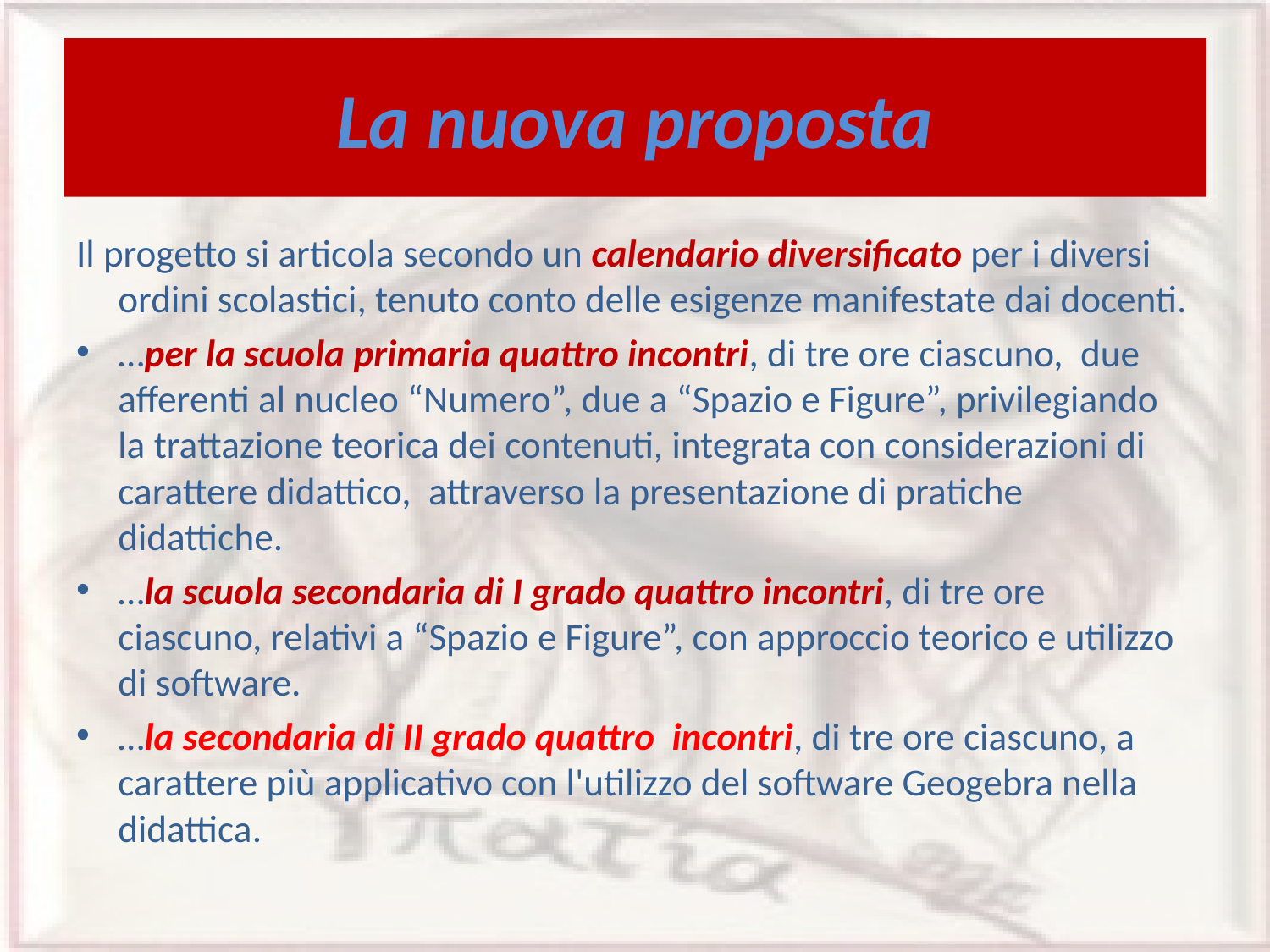

# La nuova proposta
Il progetto si articola secondo un calendario diversificato per i diversi ordini scolastici, tenuto conto delle esigenze manifestate dai docenti.
…per la scuola primaria quattro incontri, di tre ore ciascuno,  due afferenti al nucleo “Numero”, due a “Spazio e Figure”, privilegiando la trattazione teorica dei contenuti, integrata con considerazioni di carattere didattico,  attraverso la presentazione di pratiche didattiche.
…la scuola secondaria di I grado quattro incontri, di tre ore ciascuno, relativi a “Spazio e Figure”, con approccio teorico e utilizzo di software.
…la secondaria di II grado quattro  incontri, di tre ore ciascuno, a carattere più applicativo con l'utilizzo del software Geogebra nella didattica.